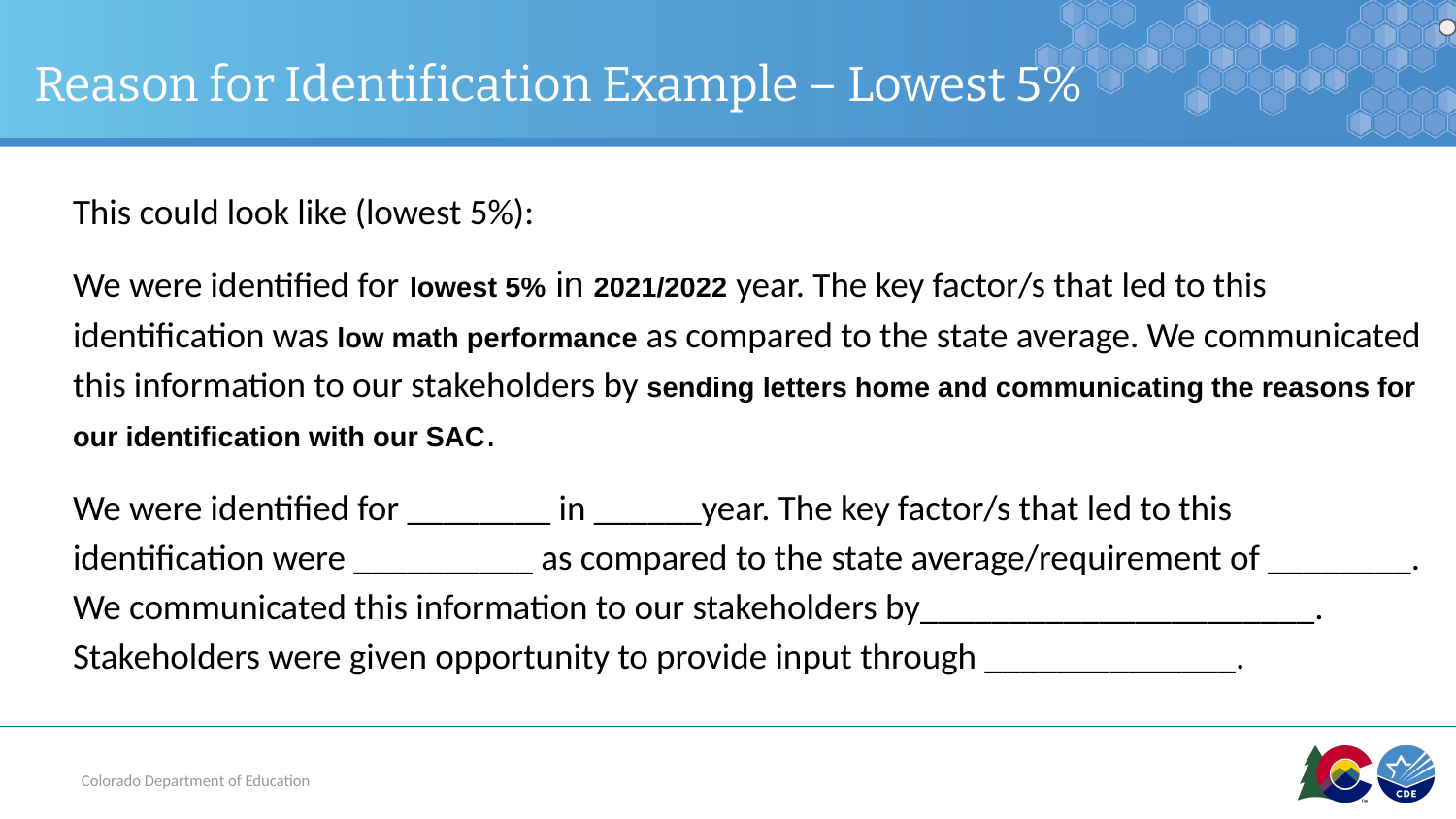

# Reason for Identification Example – Lowest 5%
This could look like (lowest 5%):
We were identified for lowest 5% in 2021/2022 year. The key factor/s that led to this identification was low math performance as compared to the state average. We communicated this information to our stakeholders by sending letters home and communicating the reasons for our identification with our SAC.
We were identified for ________ in ______year. The key factor/s that led to this identification were __________ as compared to the state average/requirement of ________. We communicated this information to our stakeholders by______________________. Stakeholders were given opportunity to provide input through ______________.